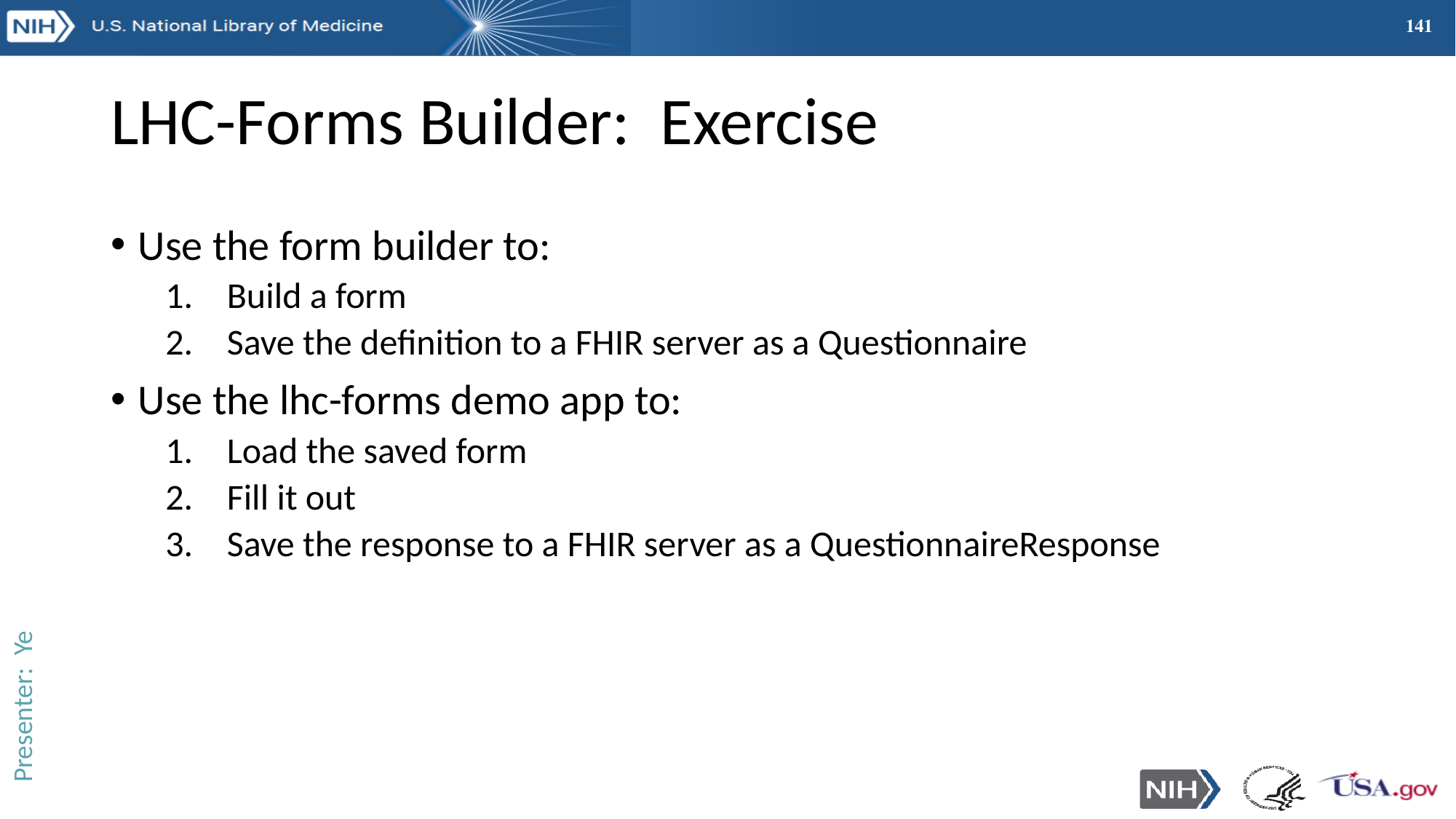

# LHC-Forms Builder:  Exercise
Use the form builder to:
Build a form
Save the definition to a FHIR server as a Questionnaire
Use the lhc-forms demo app to:
Load the saved form
Fill it out
Save the response to a FHIR server as a QuestionnaireResponse

Presenter:  Ye